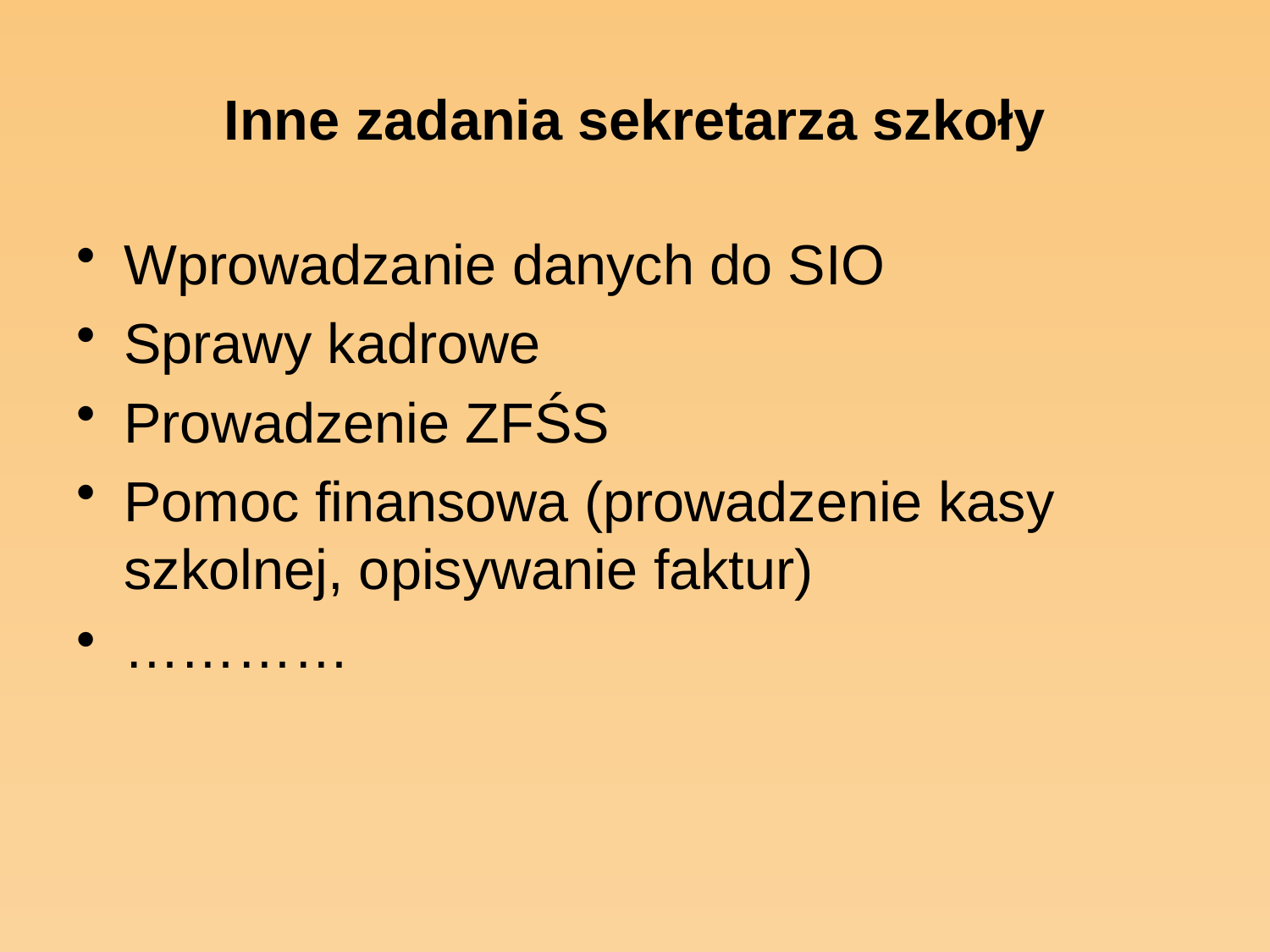

# Inne zadania sekretarza szkoły
Wprowadzanie danych do SIO
Sprawy kadrowe
Prowadzenie ZFŚS
Pomoc finansowa (prowadzenie kasy szkolnej, opisywanie faktur)
…………